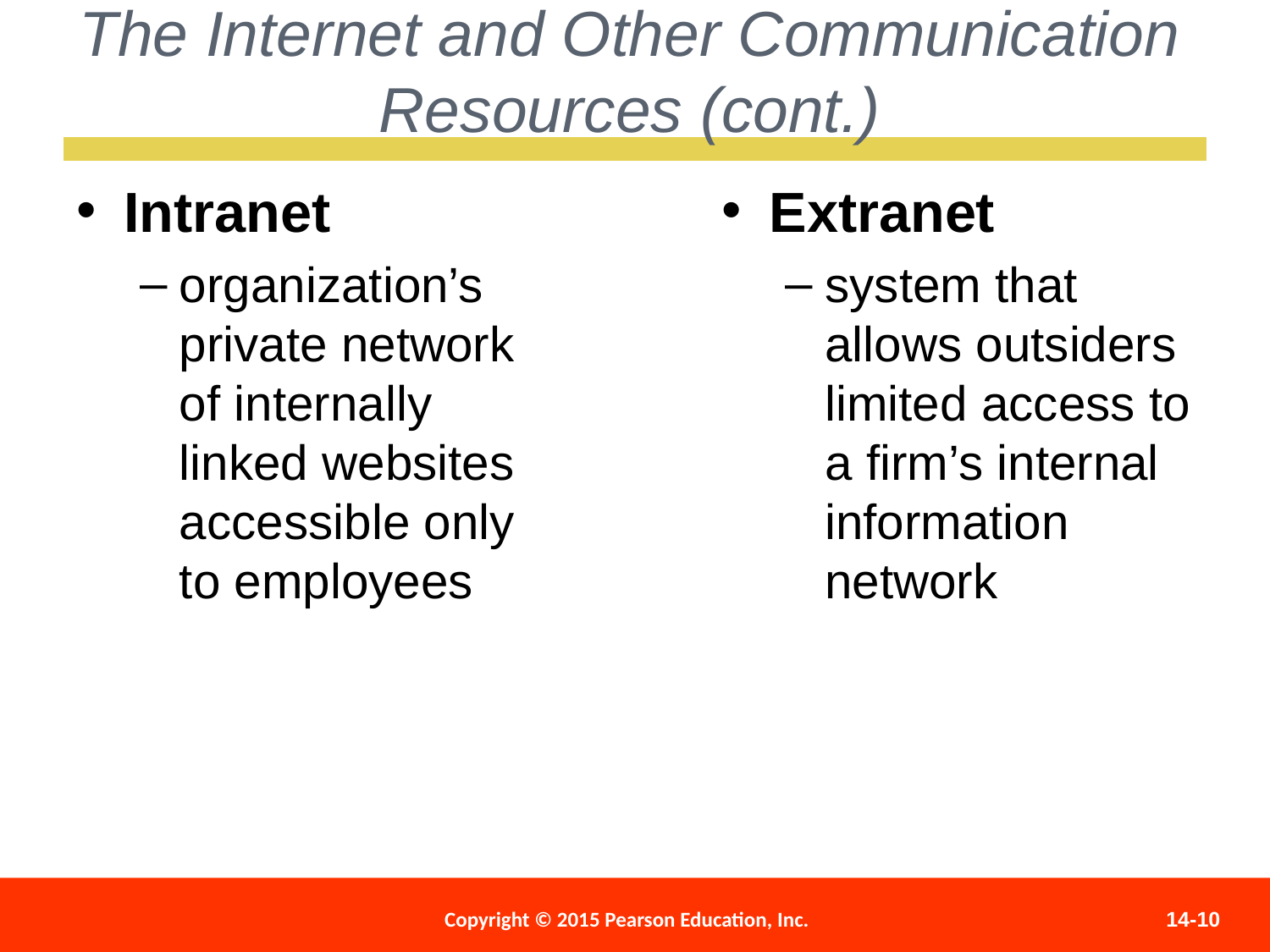

The Internet and Other Communication Resources (cont.)
Intranet
organization’s private network of internally linked websites accessible only to employees

Extranet
system that allows outsiders limited access to a firm’s internal information network